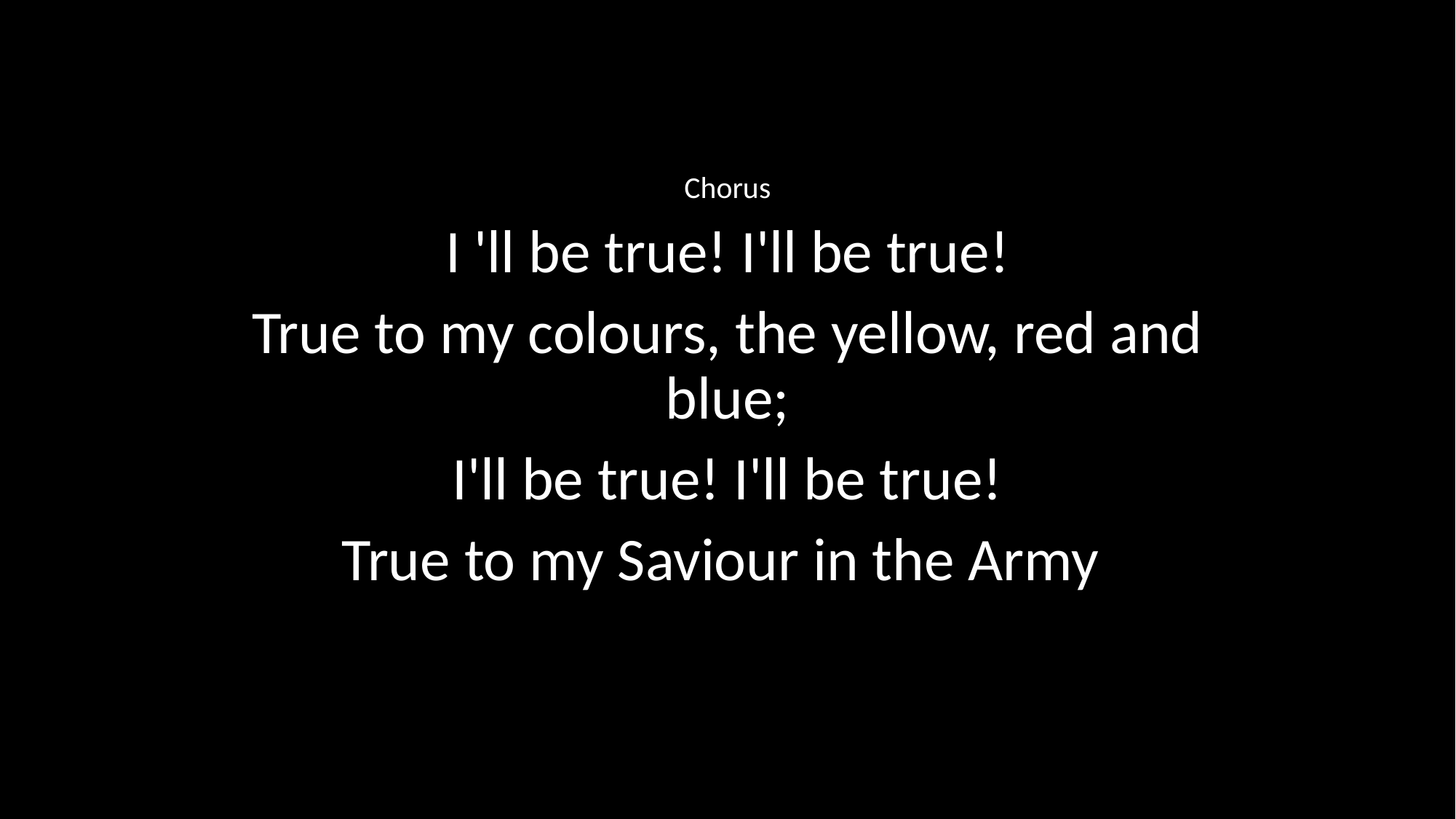

Chorus
I 'll be true! I'll be true!
True to my colours, the yellow, red and blue;
I'll be true! I'll be true!
True to my Saviour in the Army